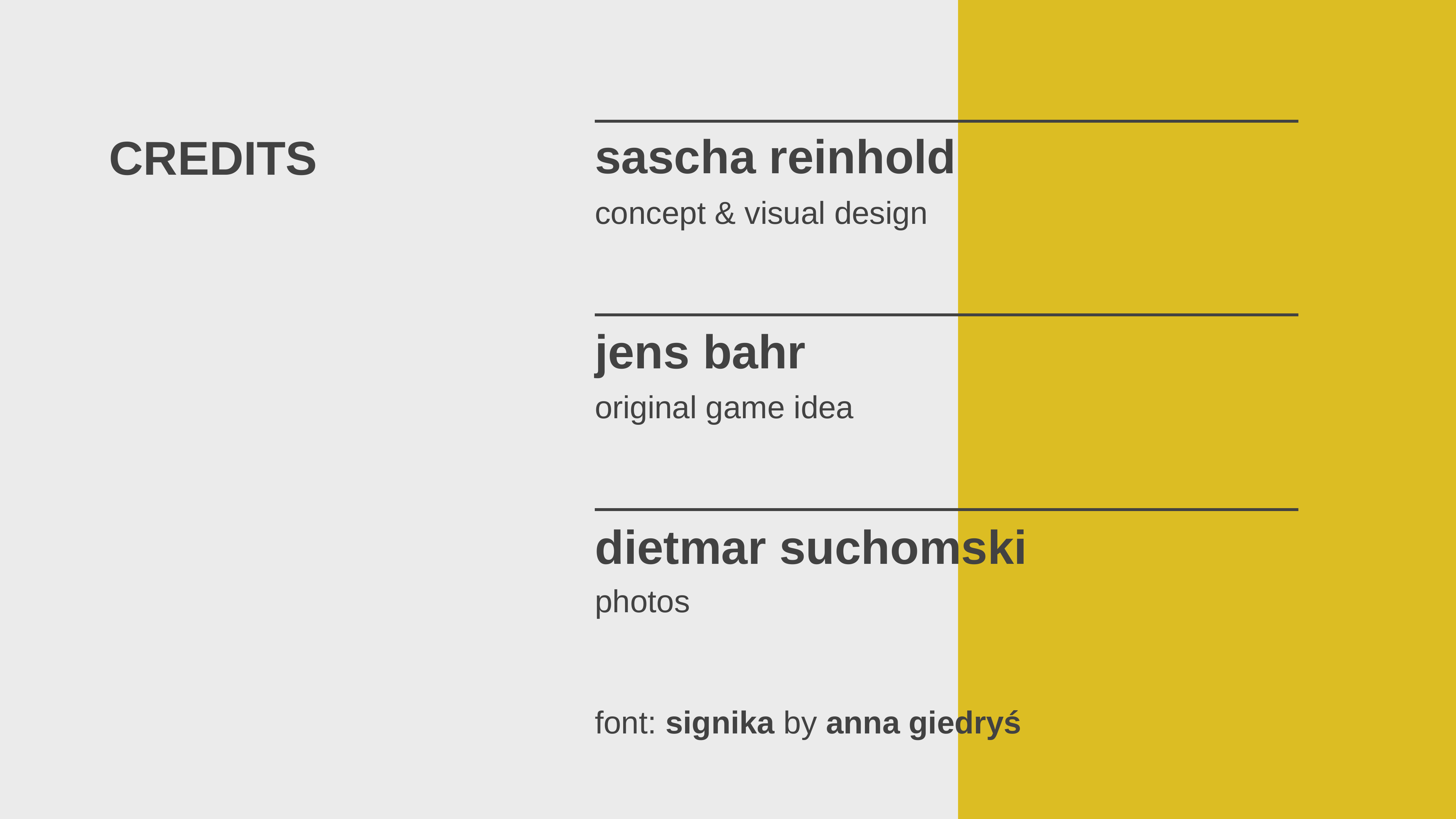

sascha reinhold
CREDITS
concept & visual design

jens bahr
original game idea

dietmar suchomski
photos
font: signika by anna giedryś